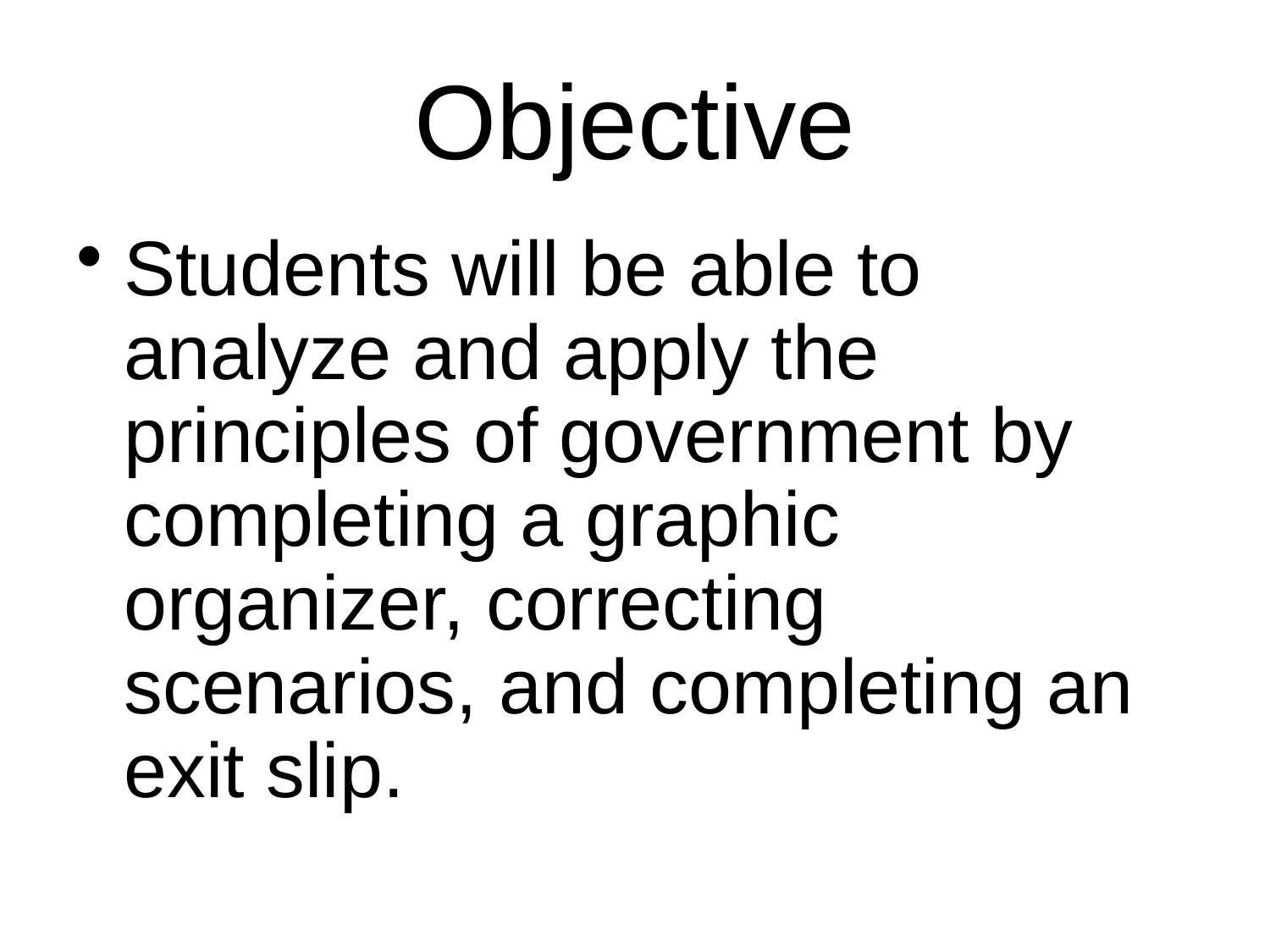

# Objective
Students will be able to analyze and apply the principles of government by completing a graphic organizer, correcting scenarios, and completing an exit slip.